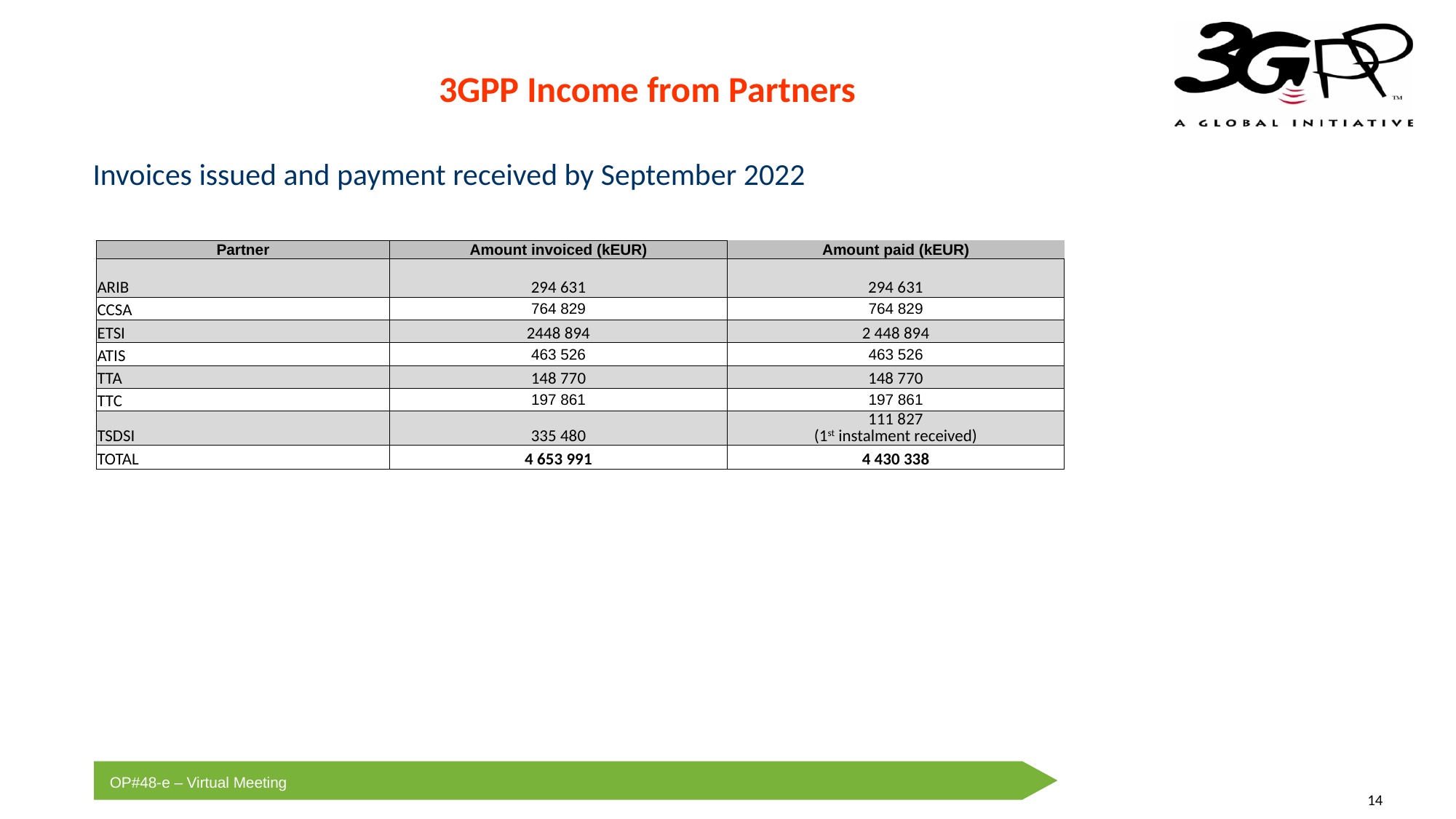

3GPP Income from Partners

Invoices issued and payment received by September 2022

| Partner | Amount invoiced (kEUR) | Amount paid (kEUR) |
| --- | --- | --- |
| ARIB | 294 631 | 294 631 |
| CCSA | 764 829 | 764 829 |
| ETSI | 2448 894 | 2 448 894 |
| ATIS | 463 526 | 463 526 |
| TTA | 148 770 | 148 770 |
| TTC | 197 861 | 197 861 |
| TSDSI | 335 480 | 111 827 (1st instalment received) |
| TOTAL | 4 653 991 | 4 430 338 |